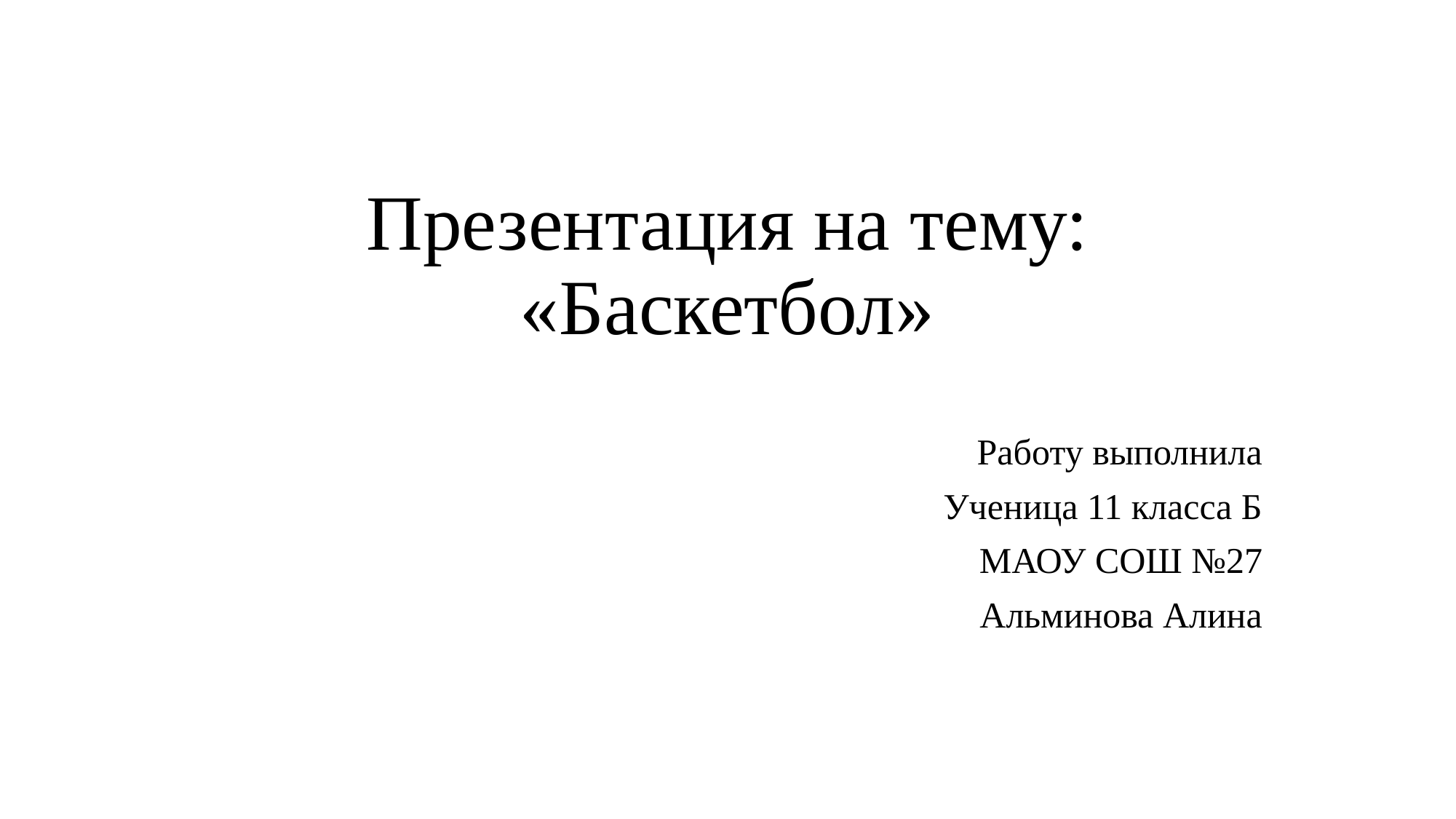

# Презентация на тему: «Баскетбол»
Работу выполнила
Ученица 11 класса Б
МАОУ СОШ №27
Альминова Алина